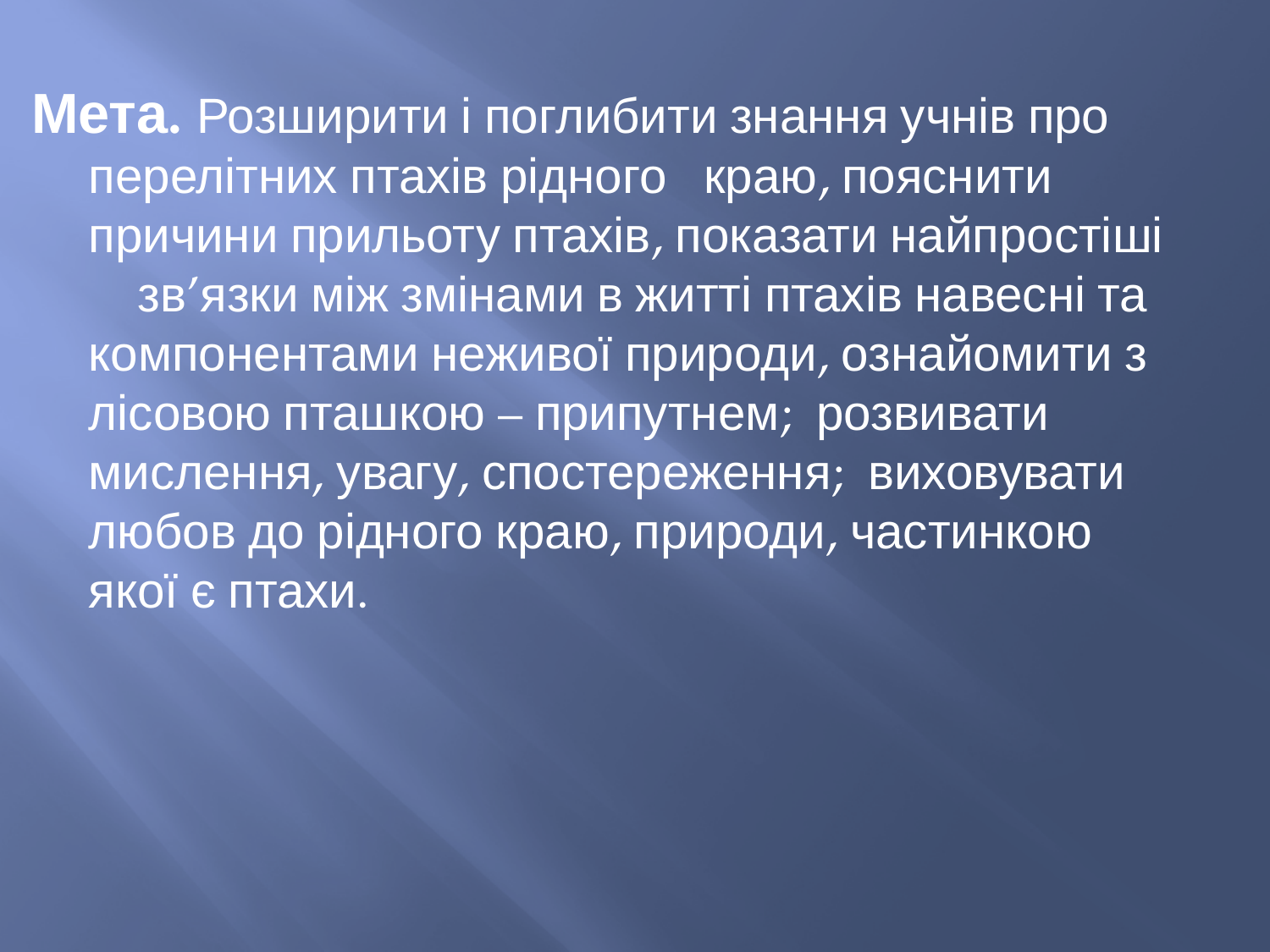

Мета. Розширити і поглибити знання учнів про перелітних птахів рідного   краю, пояснити причини прильоту птахів, показати найпростіші       зв’язки між змінами в житті птахів навесні та компонентами неживої природи, ознайомити з лісовою пташкою – припутнем;  розвивати мислення, увагу, спостереження;  виховувати любов до рідного краю, природи, частинкою якої є птахи.